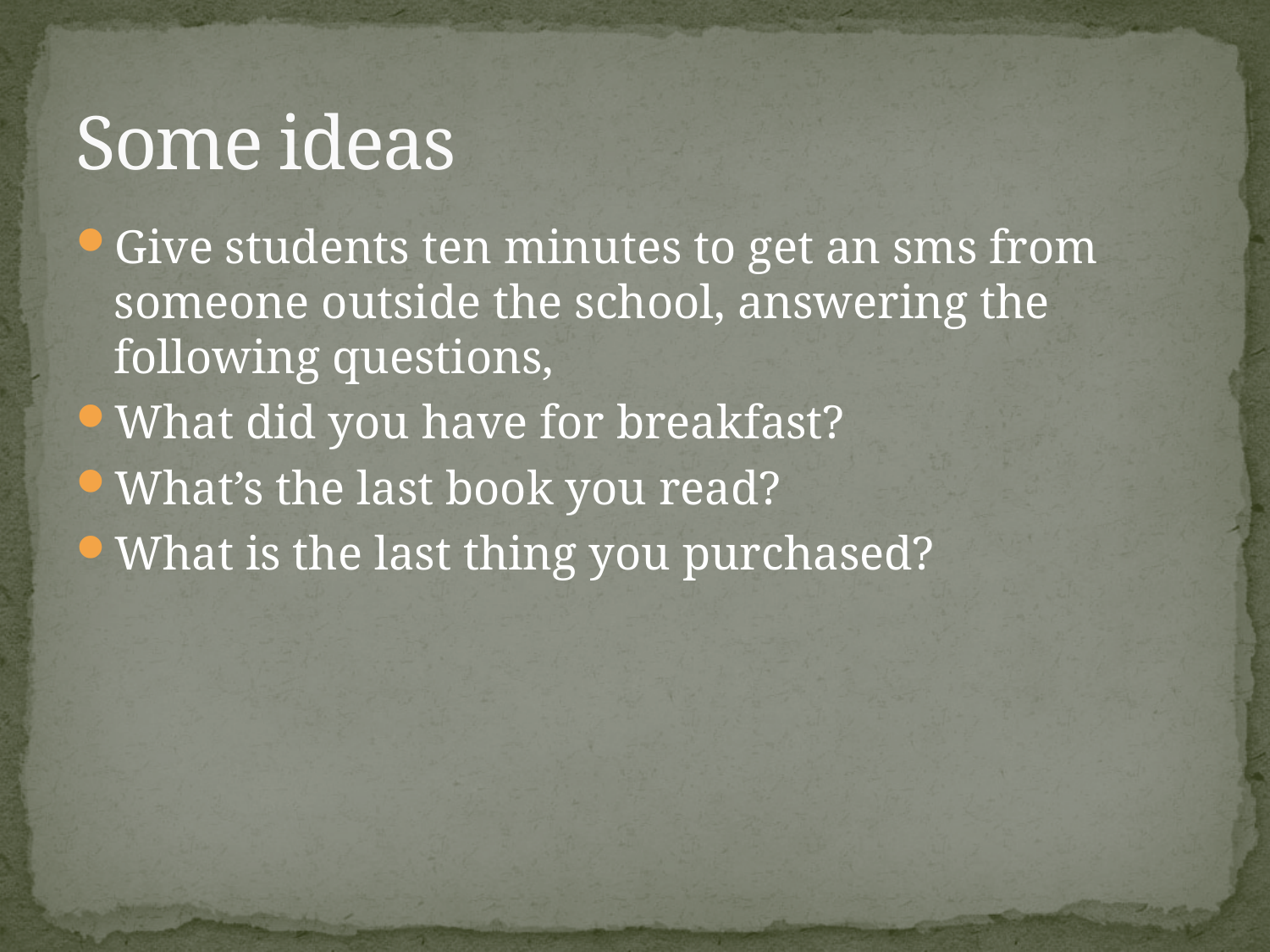

# Some ideas
Give students ten minutes to get an sms from someone outside the school, answering the following questions,
What did you have for breakfast?
What’s the last book you read?
What is the last thing you purchased?